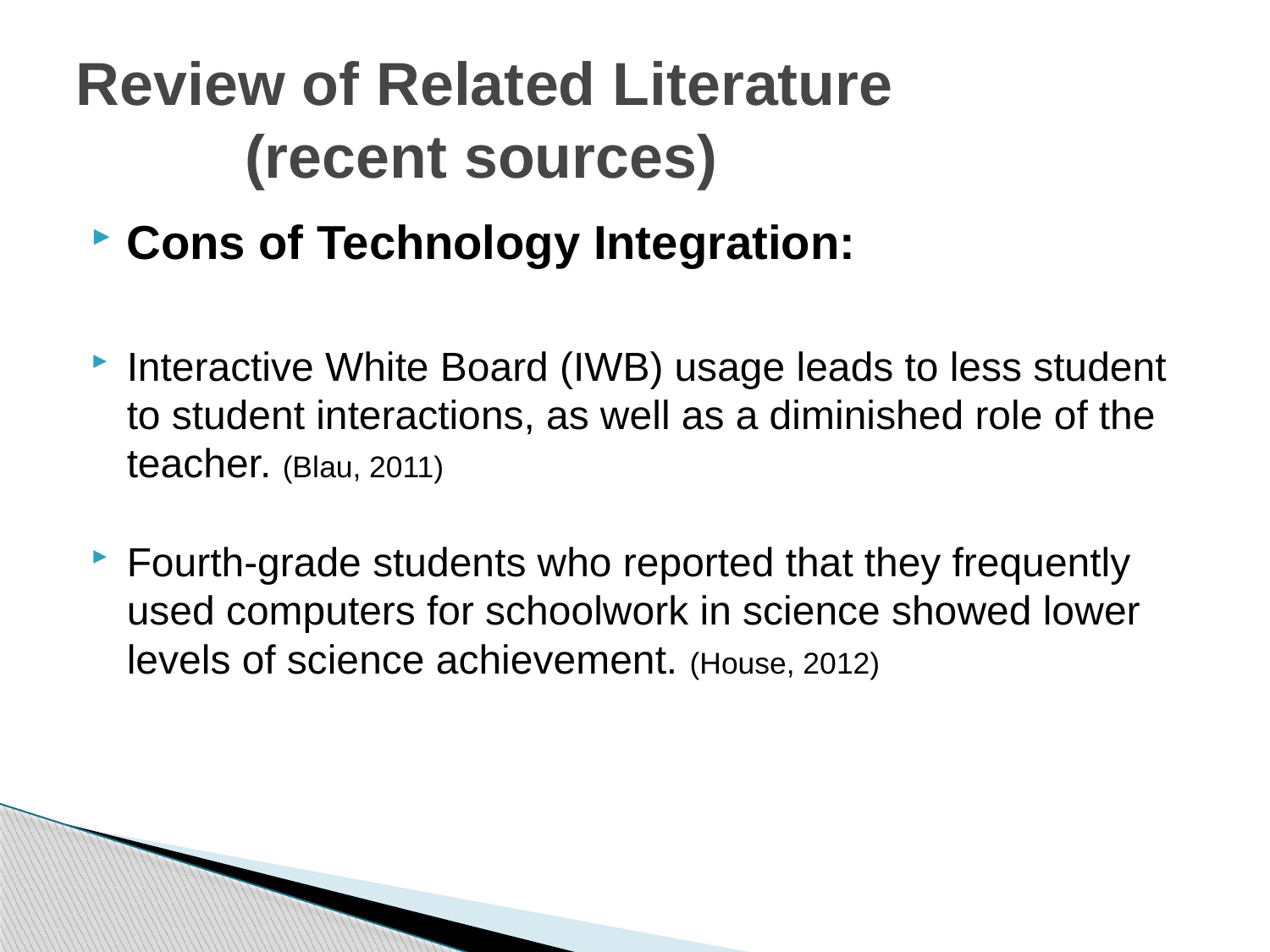

# Review of Related Literature (recent sources)
Cons of Technology Integration:

Interactive White Board (IWB) usage leads to less student to student interactions, as well as a diminished role of the teacher. (Blau, 2011)

Fourth-grade students who reported that they frequently used computers for schoolwork in science showed lower levels of science achievement. (House, 2012)